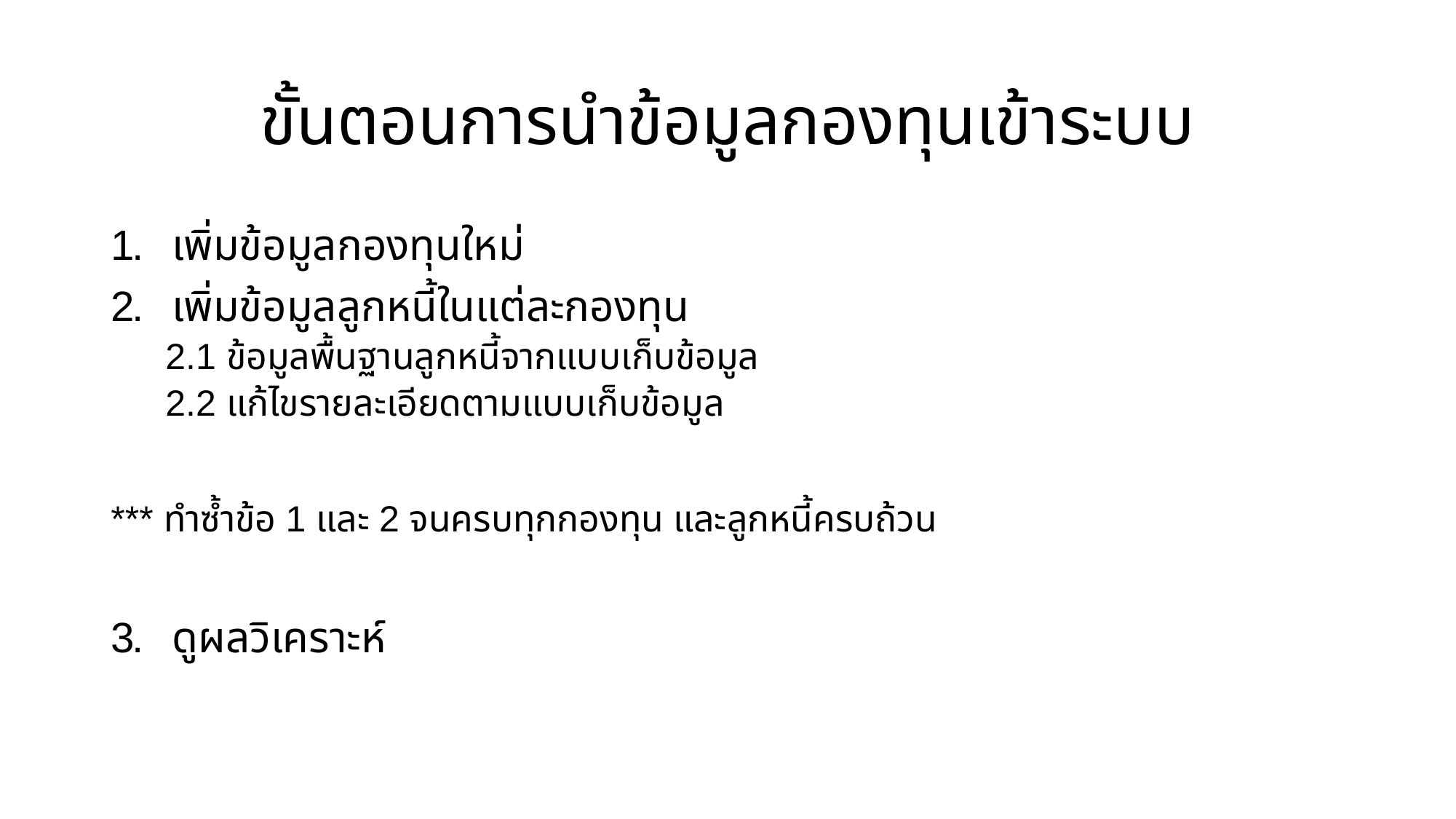

# ขั้นตอนการนำข้อมูลกองทุนเข้าระบบ
เพิ่มข้อมูลกองทุนใหม่
เพิ่มข้อมูลลูกหนี้ในแต่ละกองทุน
2.1 ข้อมูลพื้นฐานลูกหนี้จากแบบเก็บข้อมูล
2.2 แก้ไขรายละเอียดตามแบบเก็บข้อมูล

*** ทำซ้ำข้อ 1 และ 2 จนครบทุกกองทุน และลูกหนี้ครบถ้วน

ดูผลวิเคราะห์